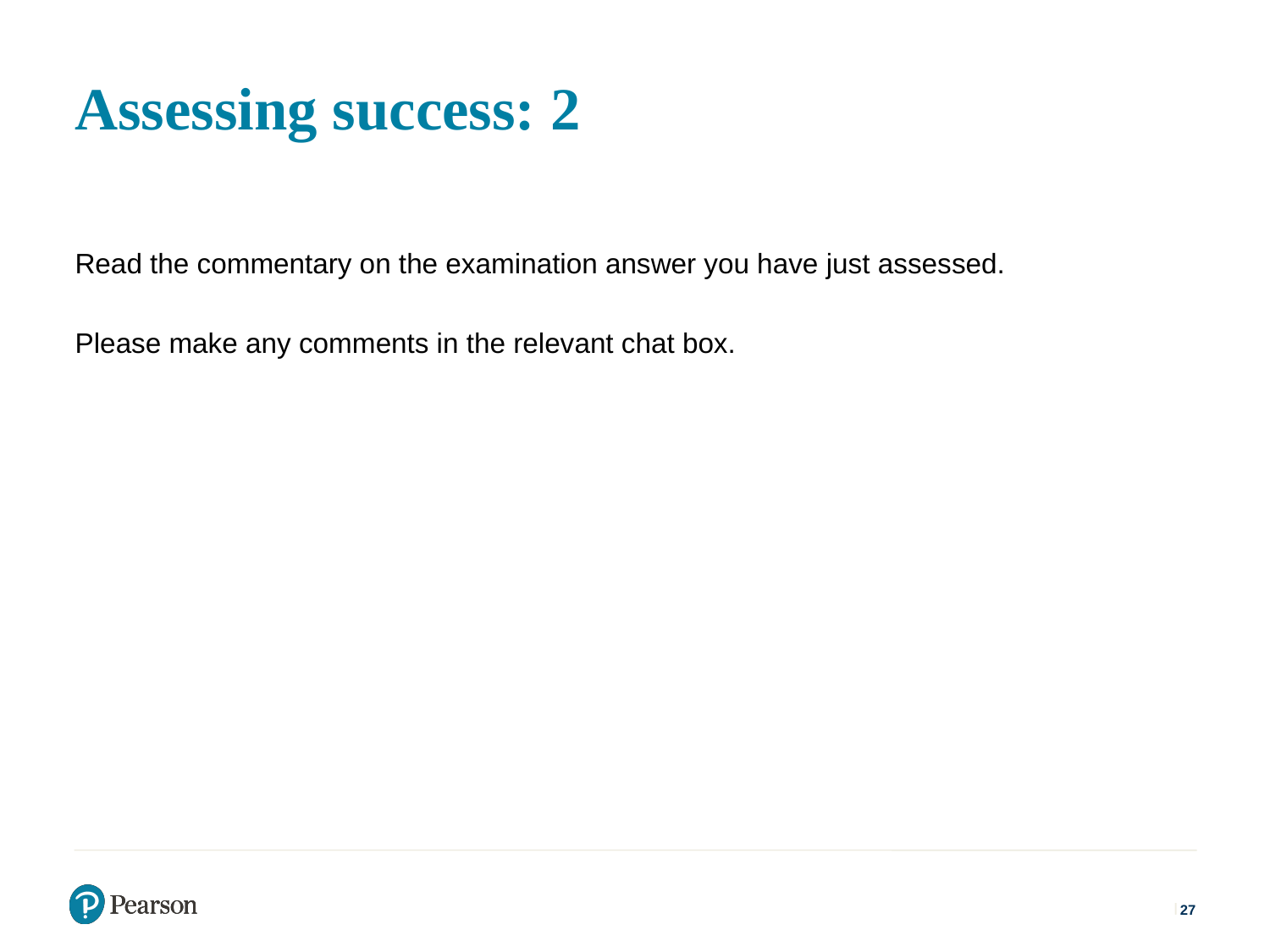

Assessing success: 2

Read the commentary on the examination answer you have just assessed.

Please make any comments in the relevant chat box.
27